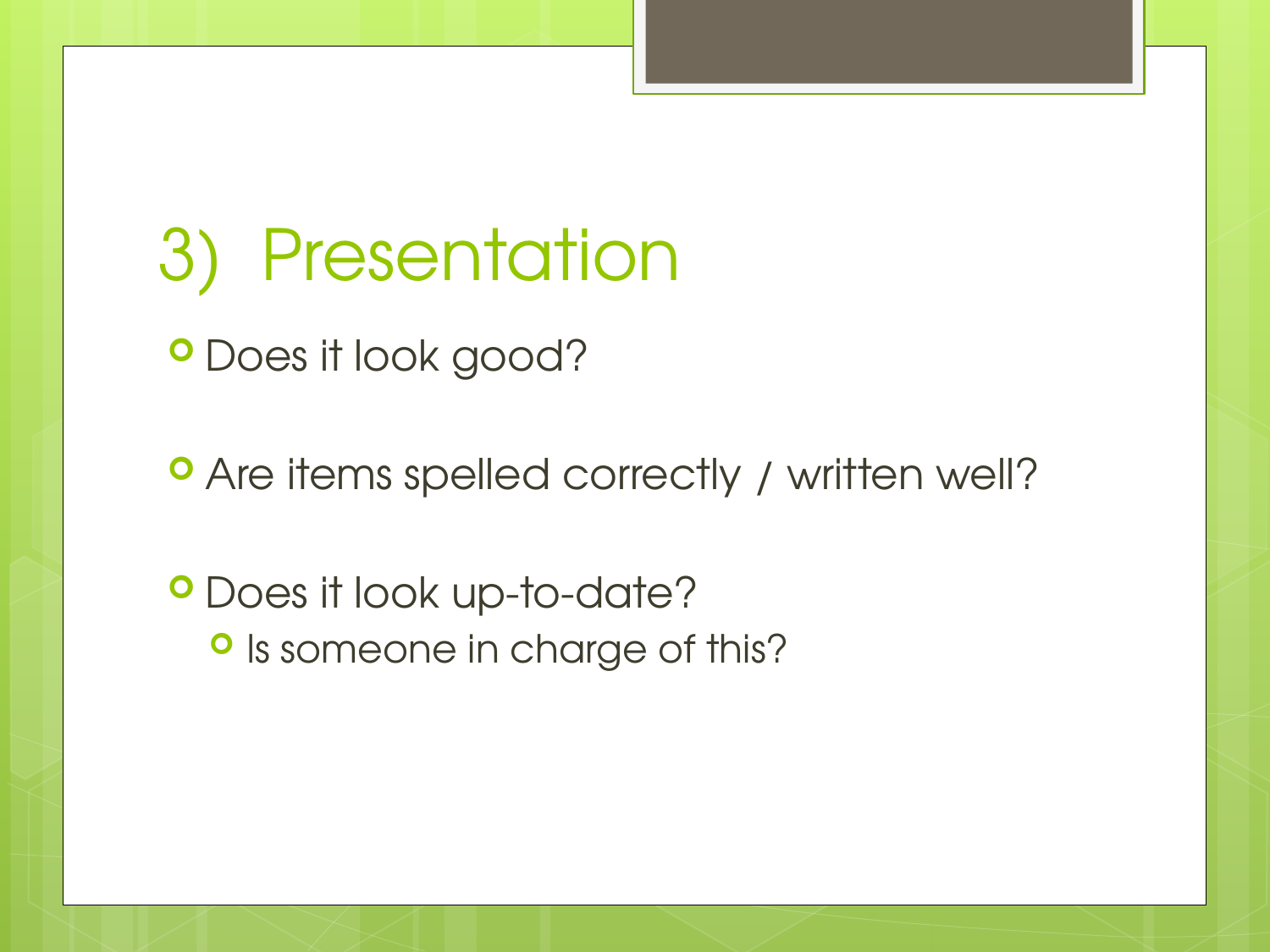

# 3)  Presentation
Does it look good?

Are items spelled correctly / written well?

Does it look up-to-date?
Is someone in charge of this?